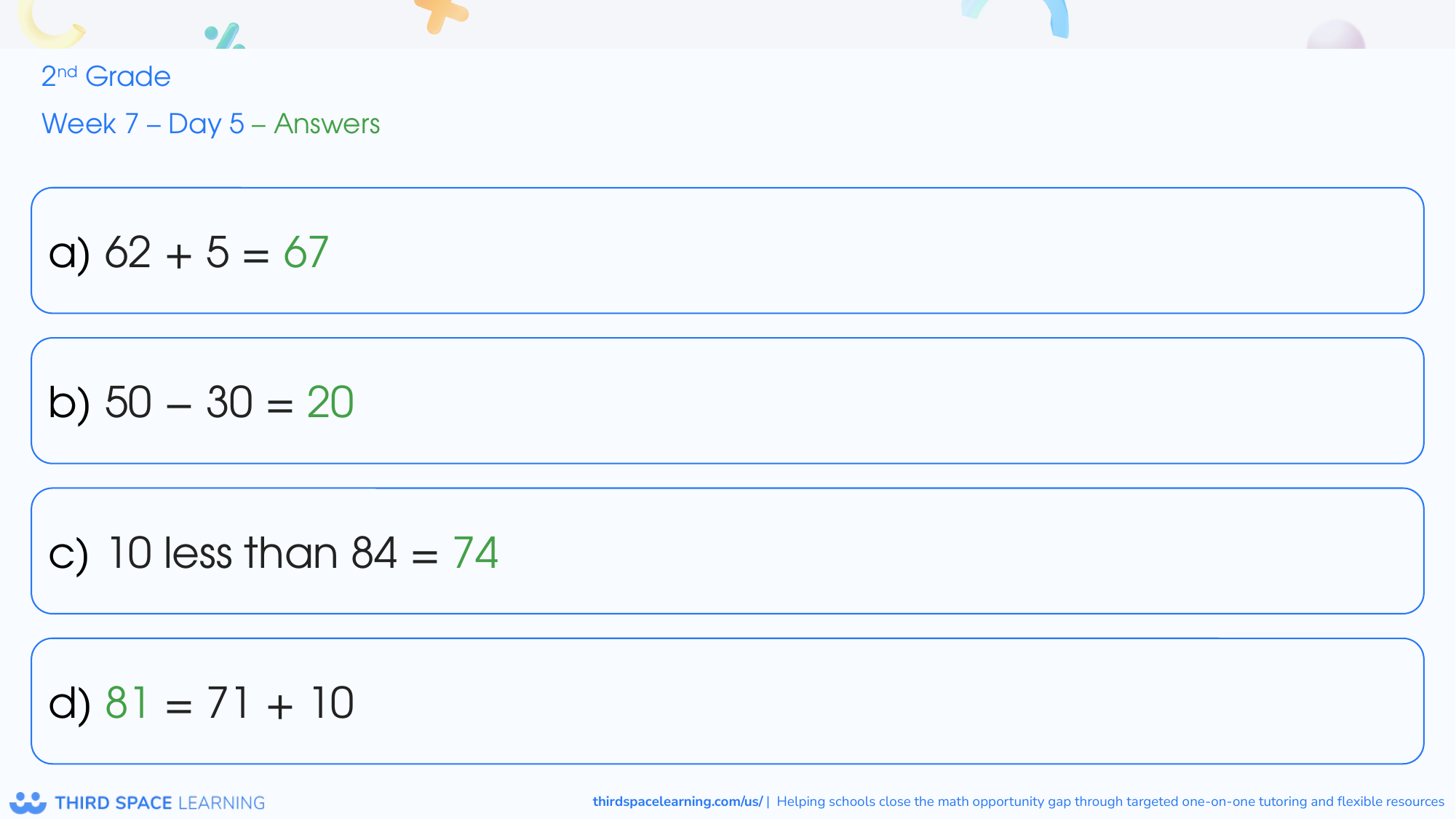

2nd Grade
Week 7 – Day 5 – Answers
62 + 5 = 67
50 − 30 = 20
10 less than 84 = 74
81 = 71 + 10